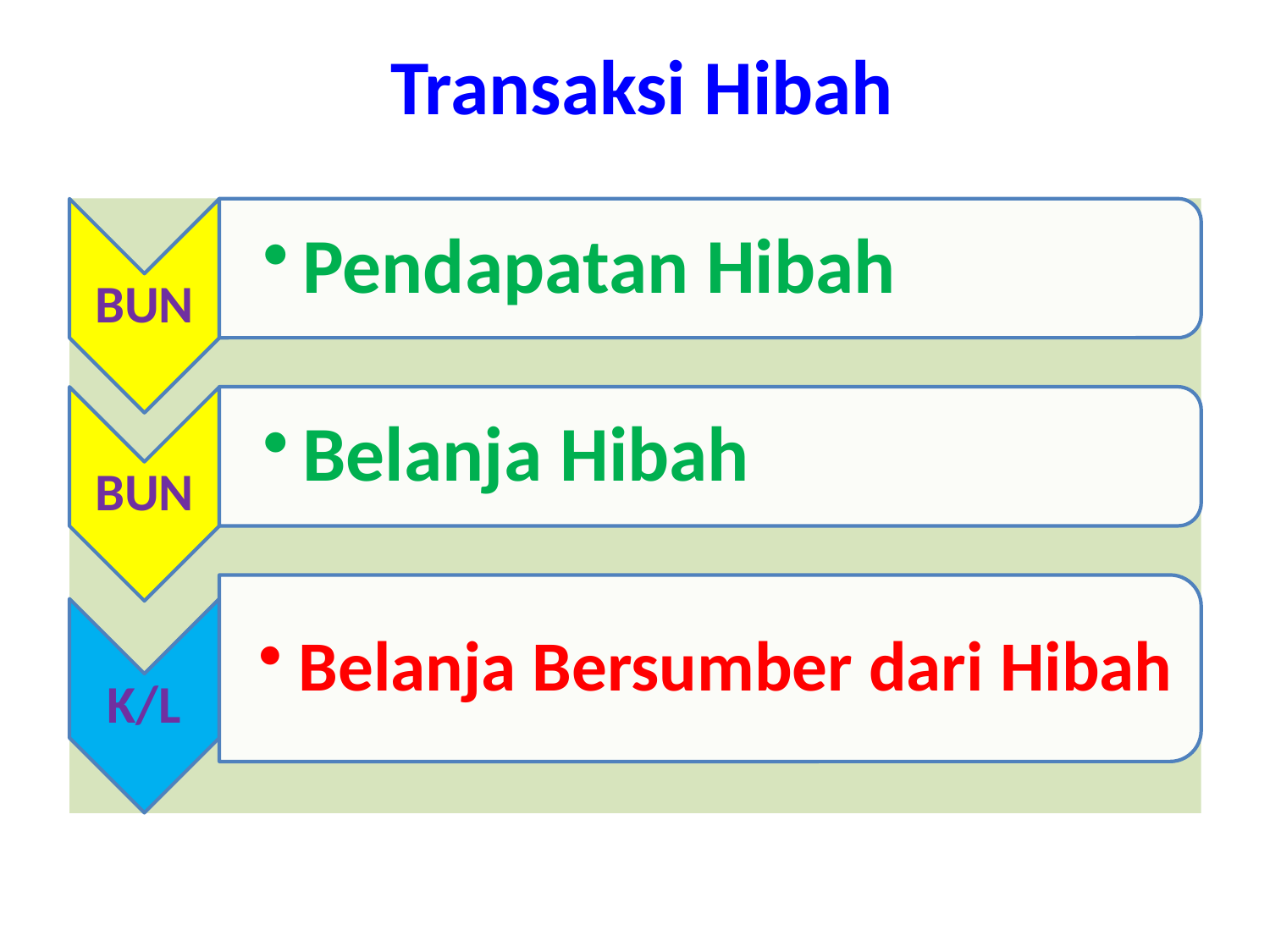

# Transaksi Hibah
BUN
Pendapatan Hibah
BUN
Belanja Hibah
K/L
Belanja Bersumber dari Hibah